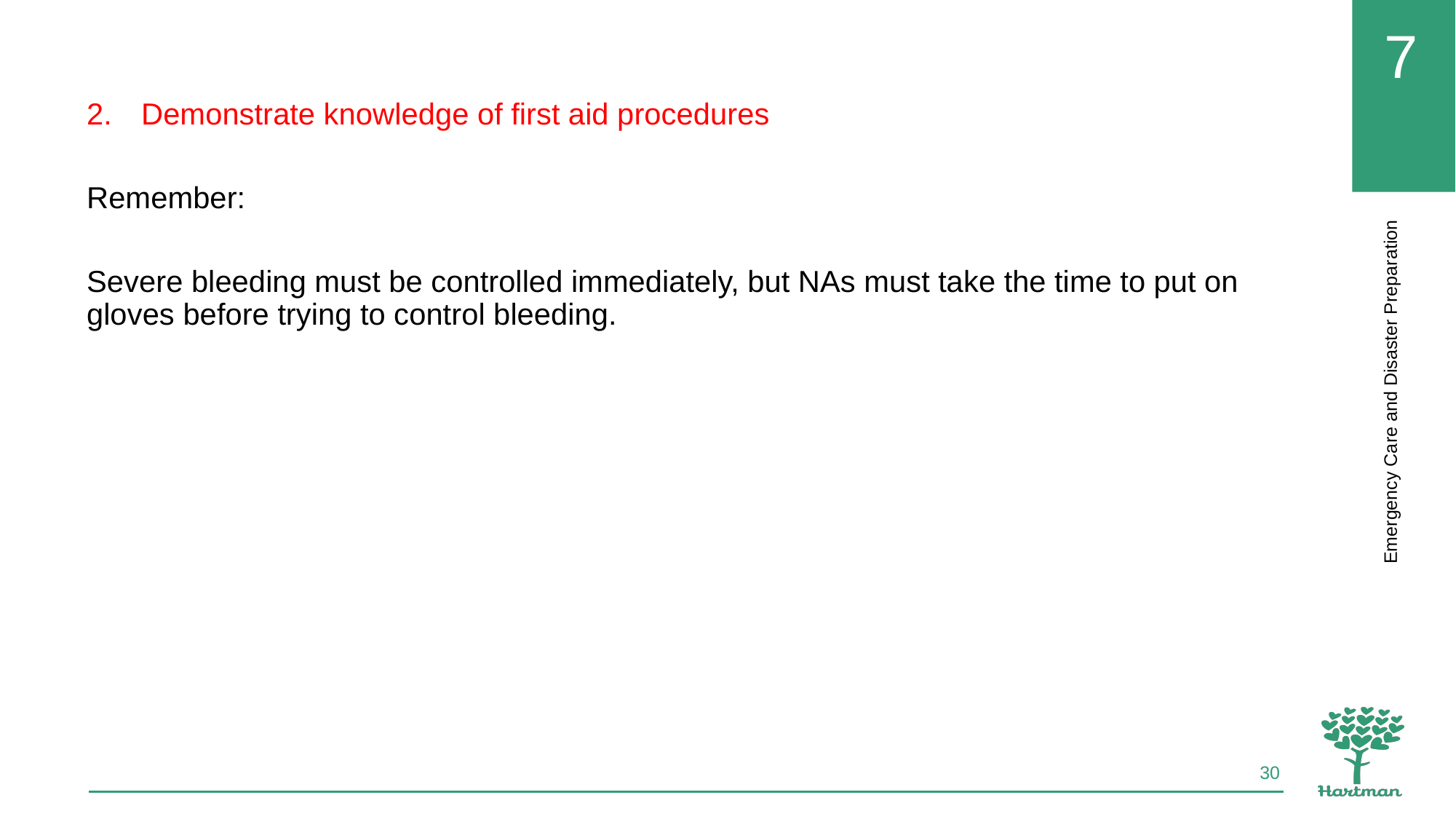

Demonstrate knowledge of first aid procedures

Remember:

Severe bleeding must be controlled immediately, but NAs must take the time to put on gloves before trying to control bleeding.

30